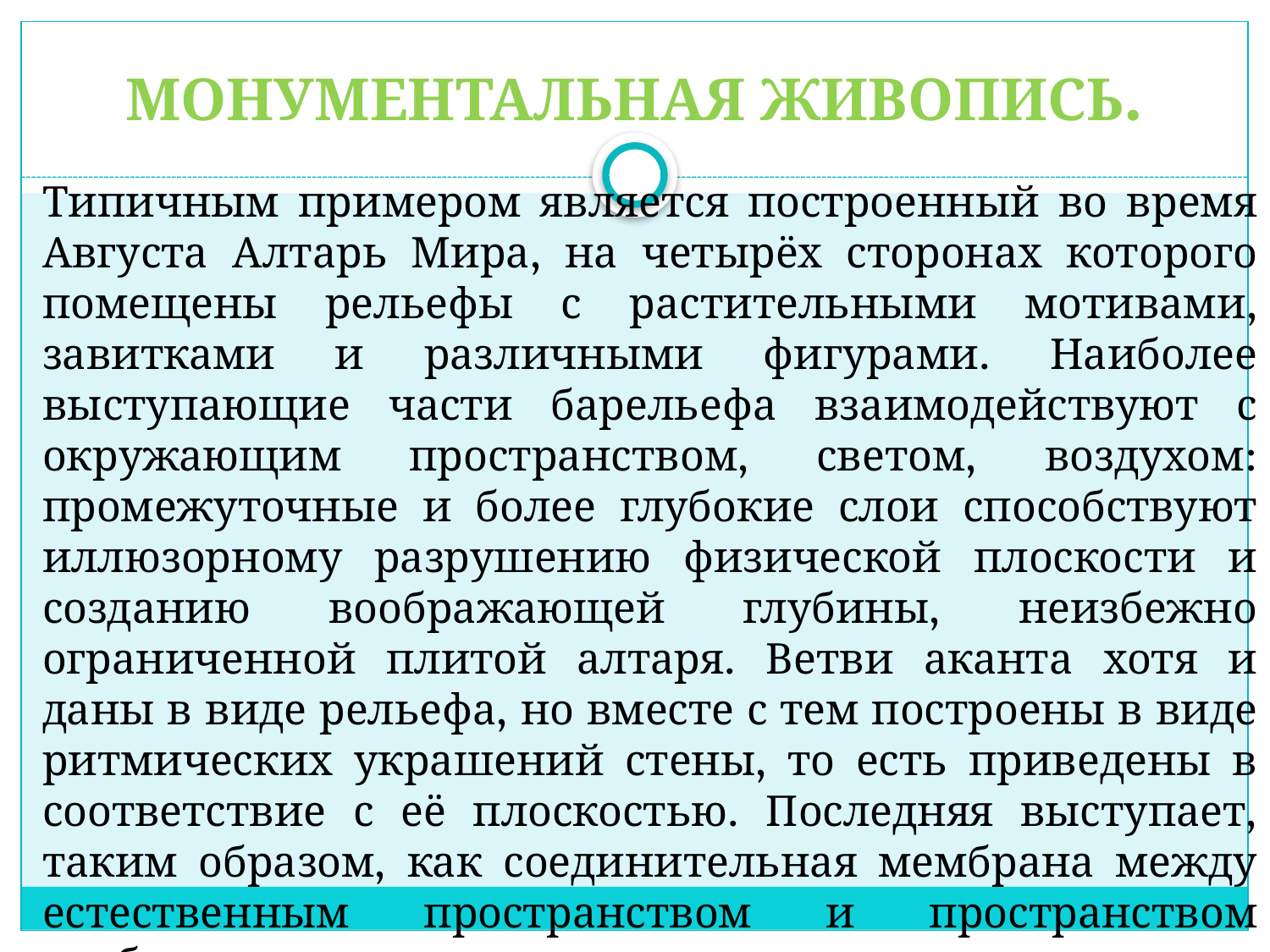

# МОНУМЕНТАЛЬНАЯ ЖИВОПИСЬ.
Типичным примером является построенный во время Августа Алтарь Мира, на четырёх сторонах которого помещены рельефы с растительными мотивами, завитками и различными фигурами. Наиболее выступающие части барельефа взаимодействуют с окружающим пространством, светом, воздухом: промежуточные и более глубокие слои способствуют иллюзорному разрушению физической плоскости и созданию воображающей глубины, неизбежно ограниченной плитой алтаря. Ветви аканта хотя и даны в виде рельефа, но вместе с тем построены в виде ритмических украшений стены, то есть приведены в соответствие с её плоскостью. Последняя выступает, таким образом, как соединительная мембрана между естественным пространством и пространством воображаемым.